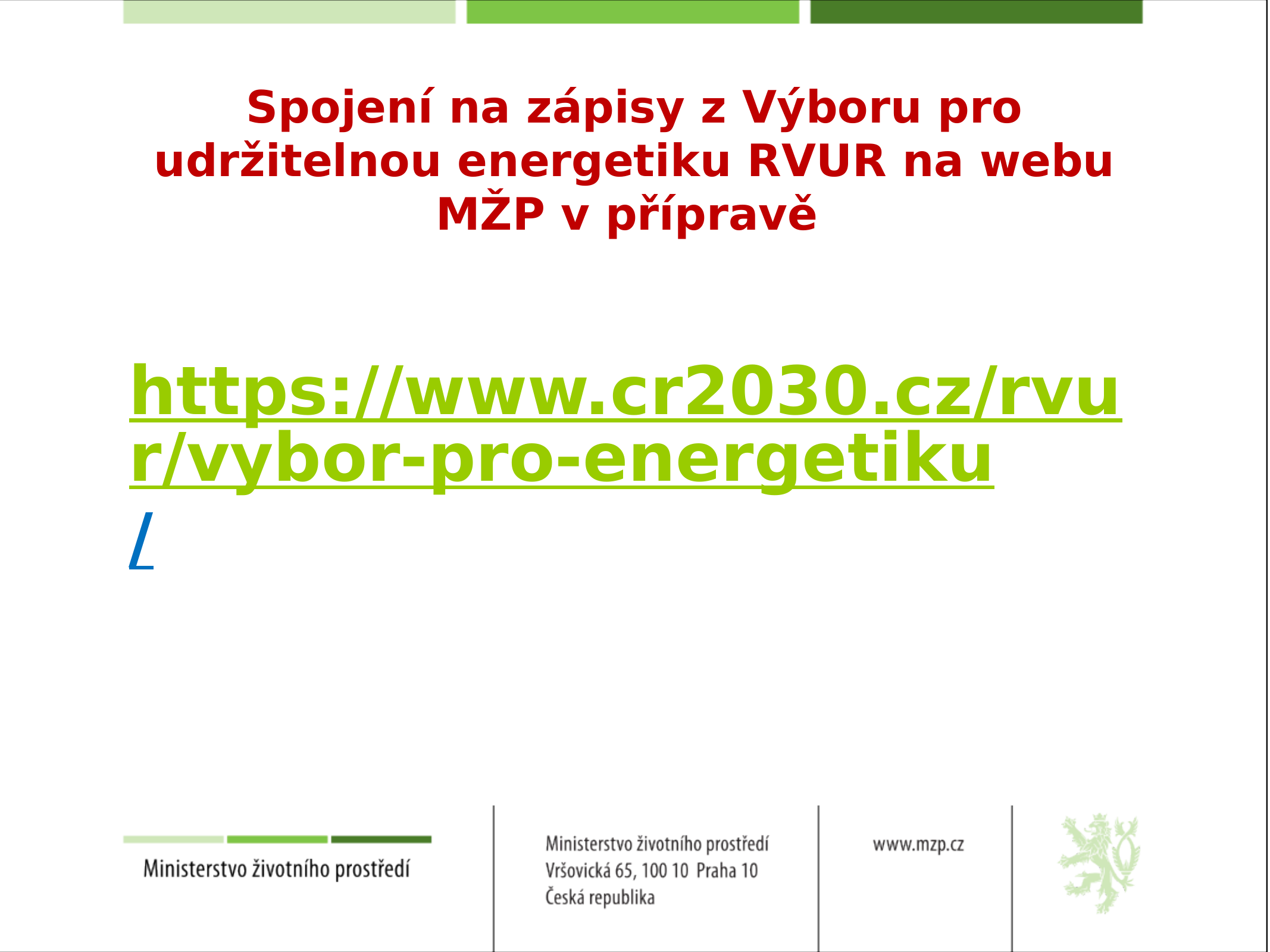

# Spojení na zápisy z Výboru pro udržitelnou energetiku RVUR na webu MŽP v přípravě
https://www.cr2030.cz/rvur/vybor-pro-energetiku/